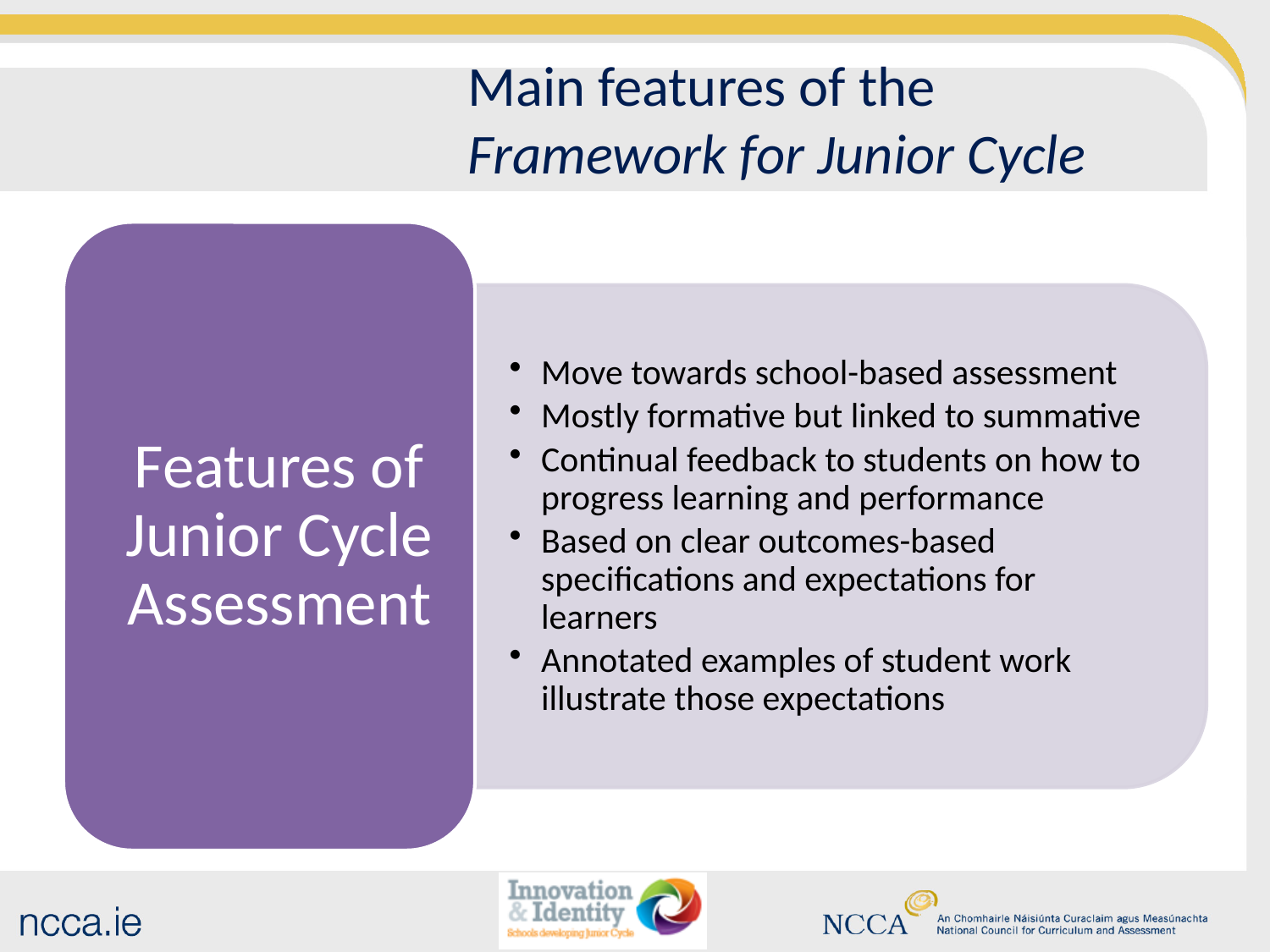

# Main features of the Framework for Junior Cycle
Move towards school-based assessment
Mostly formative but linked to summative
Continual feedback to students on how to progress learning and performance
Based on clear outcomes-based specifications and expectations for learners
Annotated examples of student work  illustrate those expectations
Features of Junior Cycle Assessment